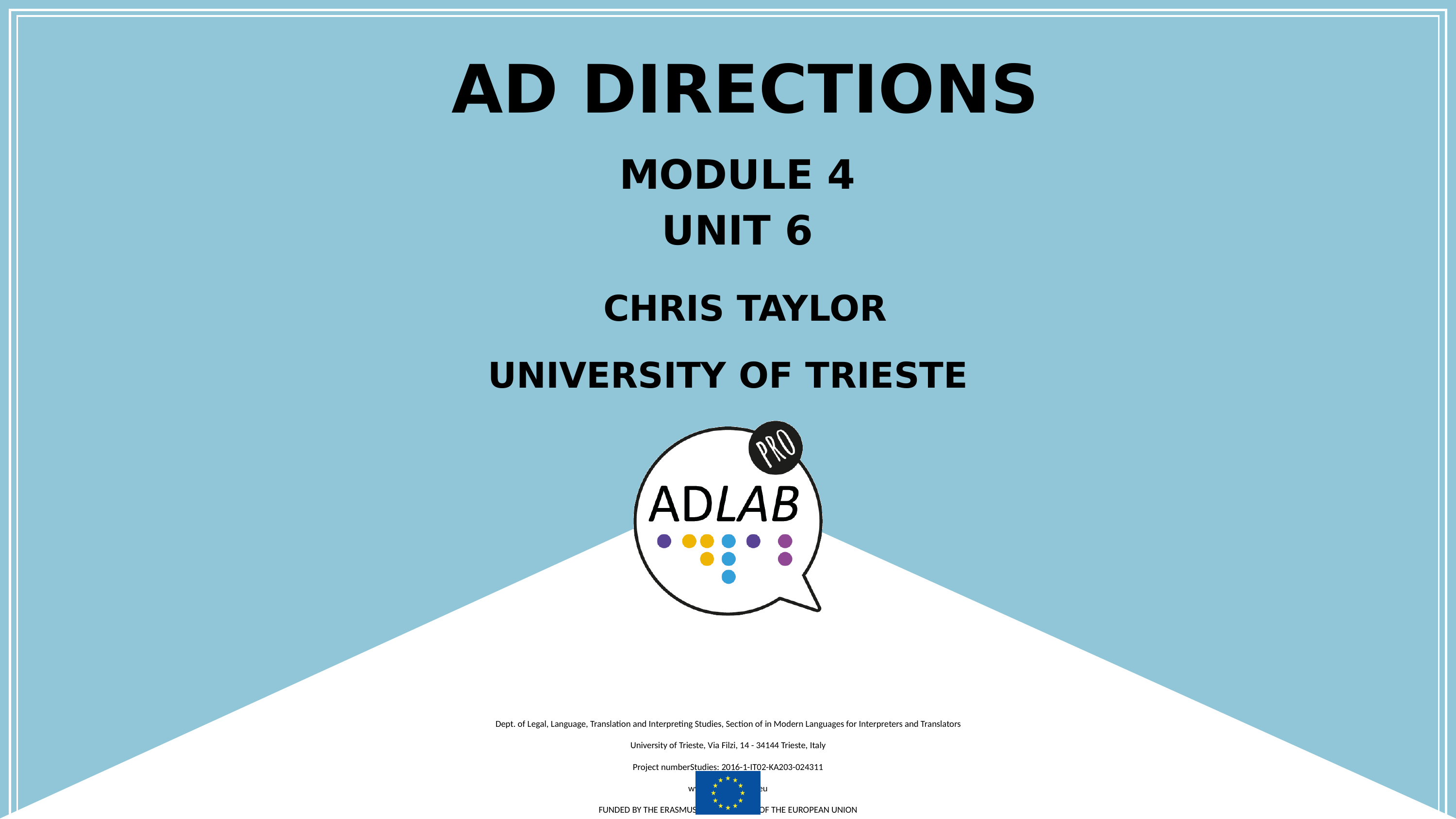

# AD directions
Module 4
Unit 6
Chris taylor
University of trieste